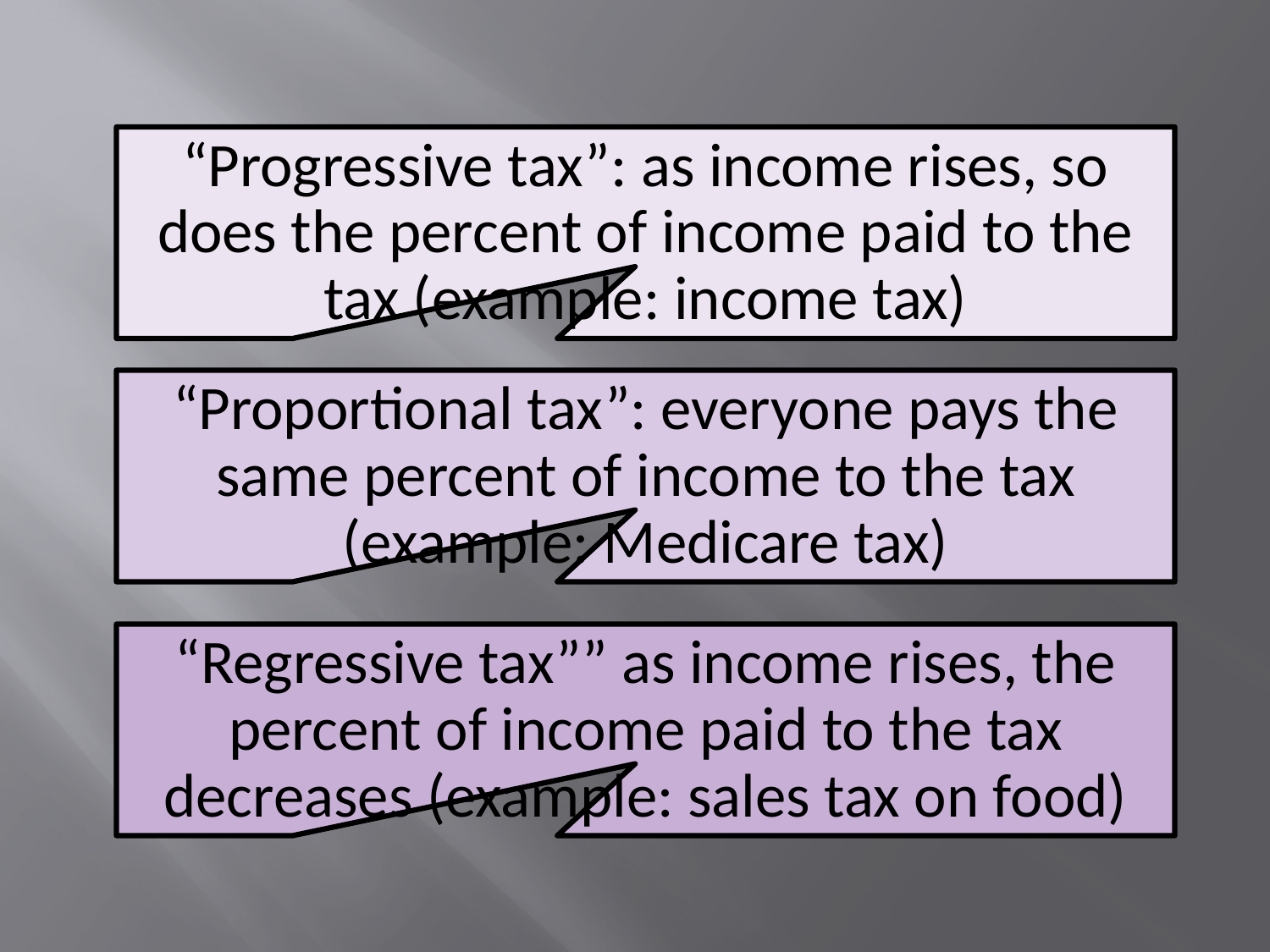

“Progressive tax”: as income rises, so does the percent of income paid to the tax (example: income tax)
“Proportional tax”: everyone pays the same percent of income to the tax (example: Medicare tax)
“Regressive tax”” as income rises, the percent of income paid to the tax decreases (example: sales tax on food)